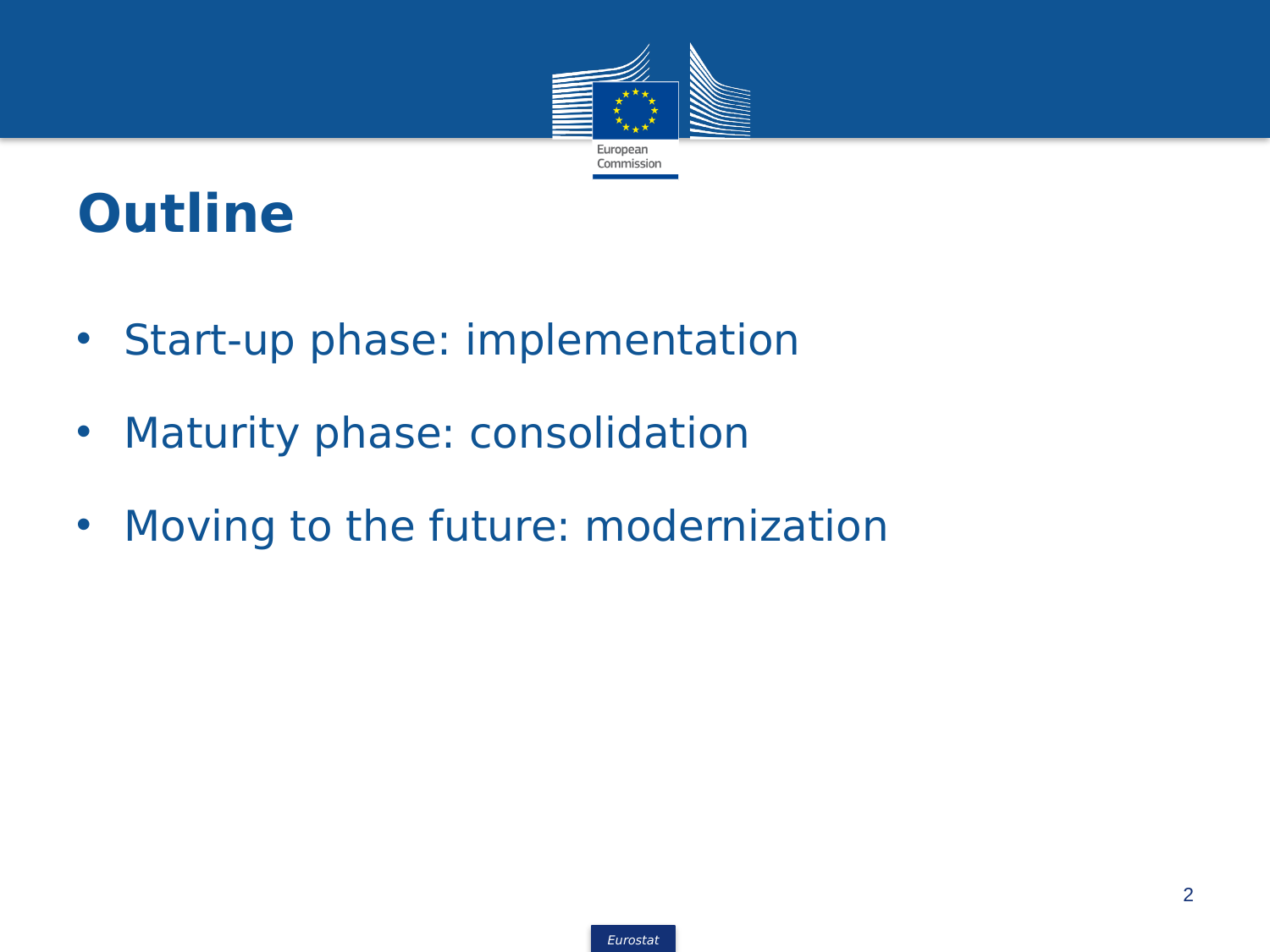

# Outline
Start-up phase: implementation
Maturity phase: consolidation
Moving to the future: modernization

2